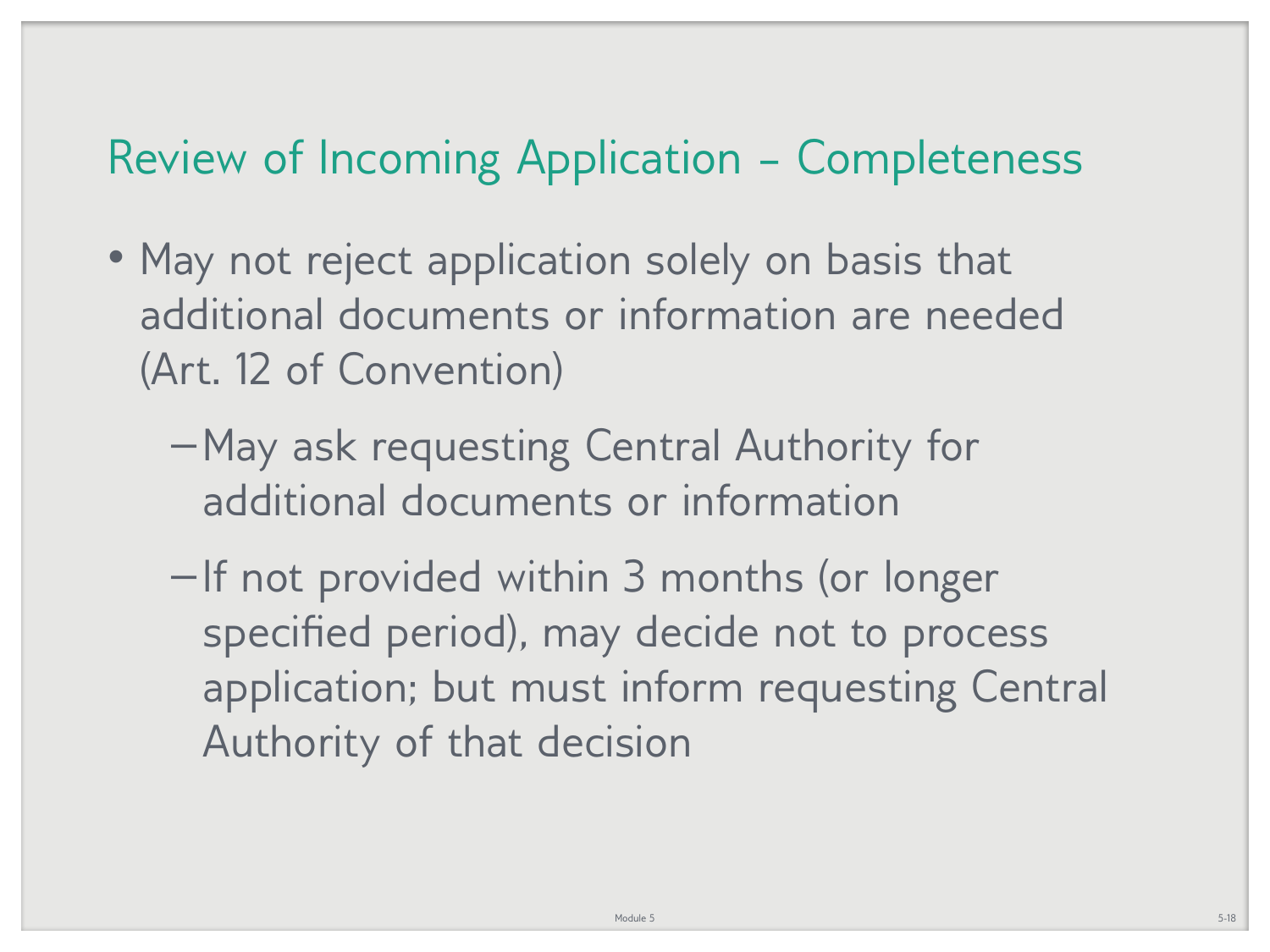

# Review of Incoming Application – Completeness
May not reject application solely on basis that additional documents or information are needed (Art. 12 of Convention)
May ask requesting Central Authority for additional documents or information
If not provided within 3 months (or longer specified period), may decide not to process application; but must inform requesting Central Authority of that decision

Module 5
5-18